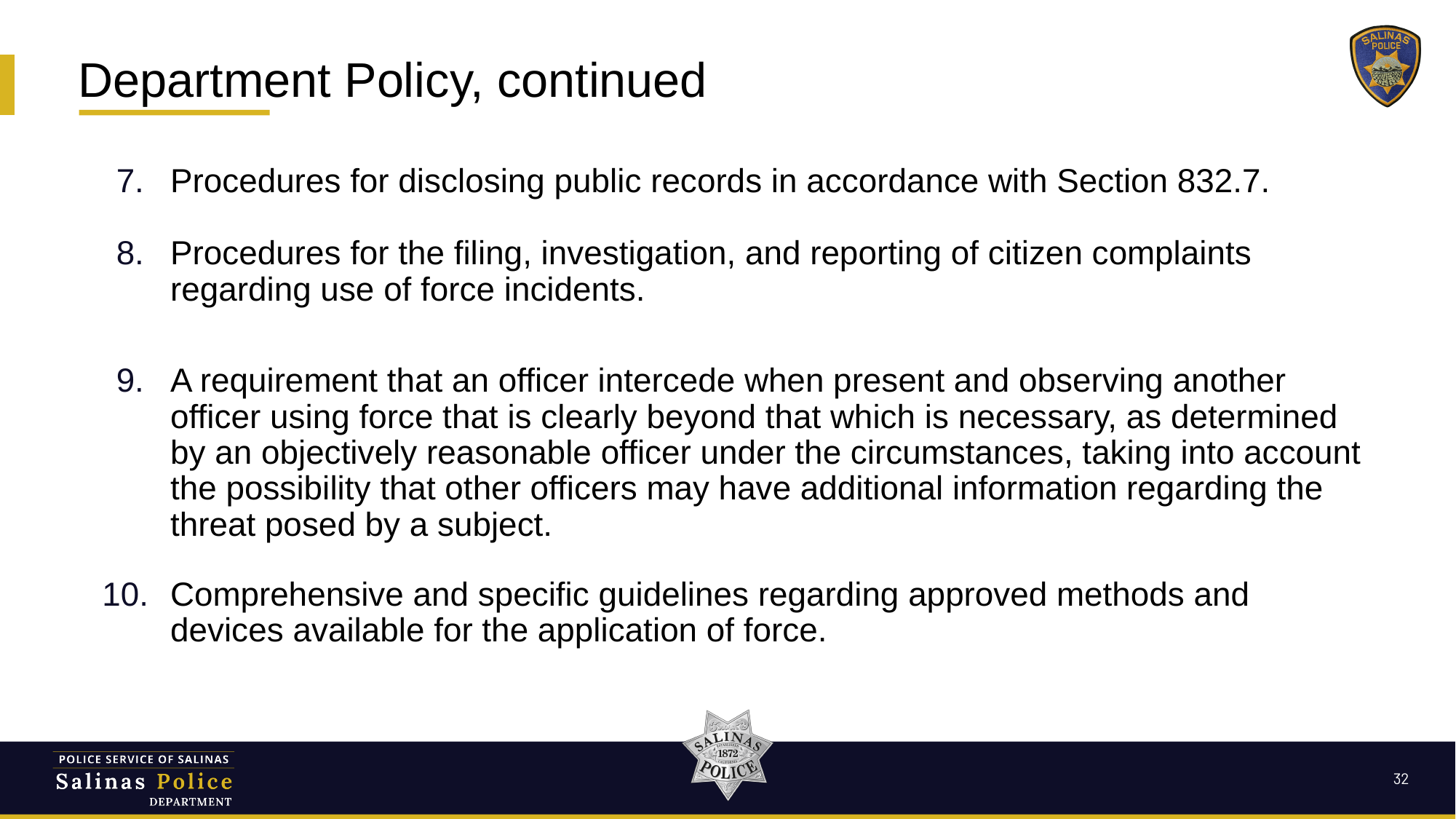

# Department Policy, continued
Procedures for disclosing public records in accordance with Section 832.7.
Procedures for the filing, investigation, and reporting of citizen complaints regarding use of force incidents.

A requirement that an officer intercede when present and observing another officer using force that is clearly beyond that which is necessary, as determined by an objectively reasonable officer under the circumstances, taking into account the possibility that other officers may have additional information regarding the threat posed by a subject.
Comprehensive and specific guidelines regarding approved methods and devices available for the application of force.